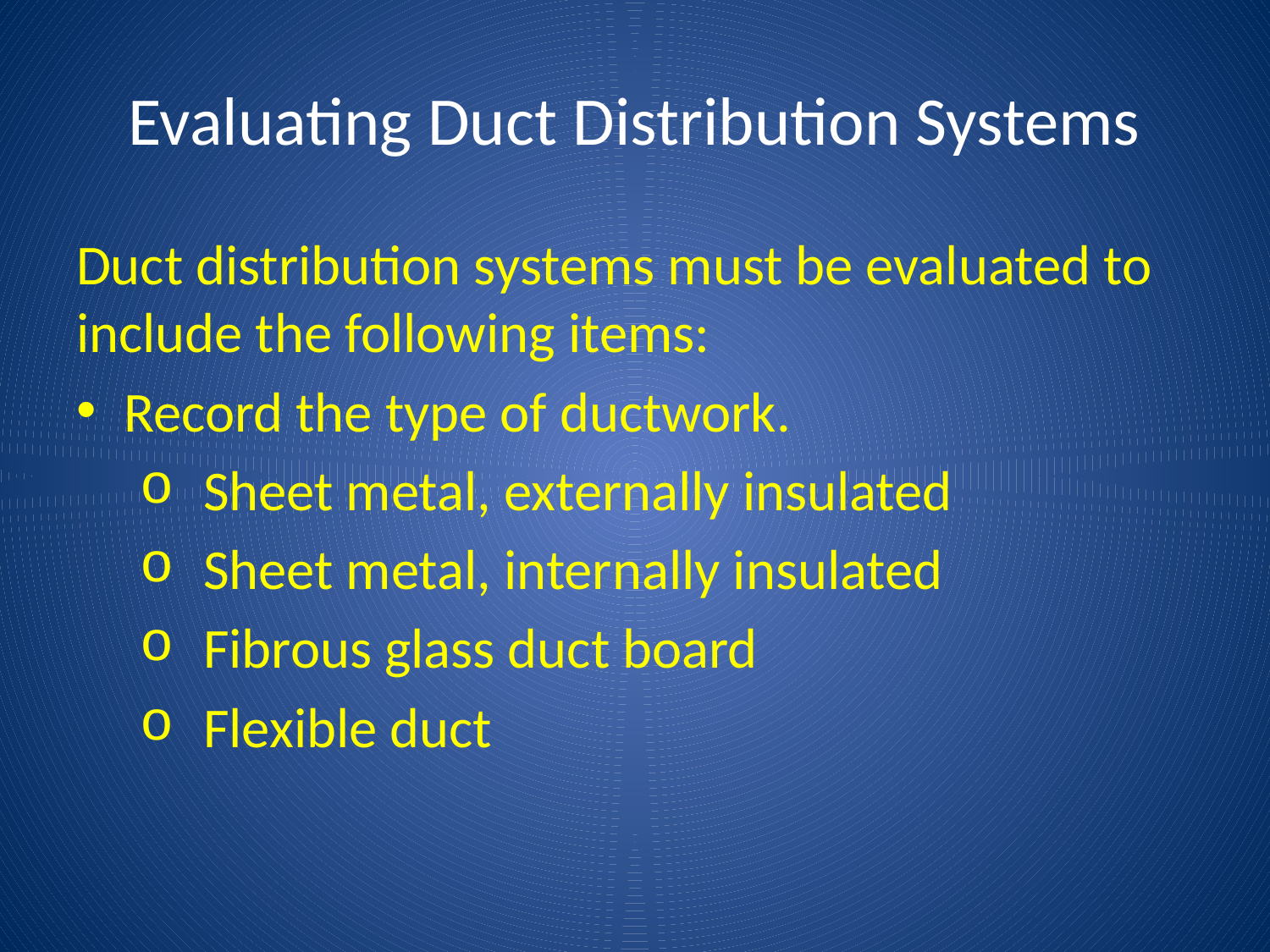

# Evaluating Duct Distribution Systems
Duct distribution systems must be evaluated to include the following items:
Record the type of ductwork.
Sheet metal, externally insulated
Sheet metal, internally insulated
Fibrous glass duct board
Flexible duct